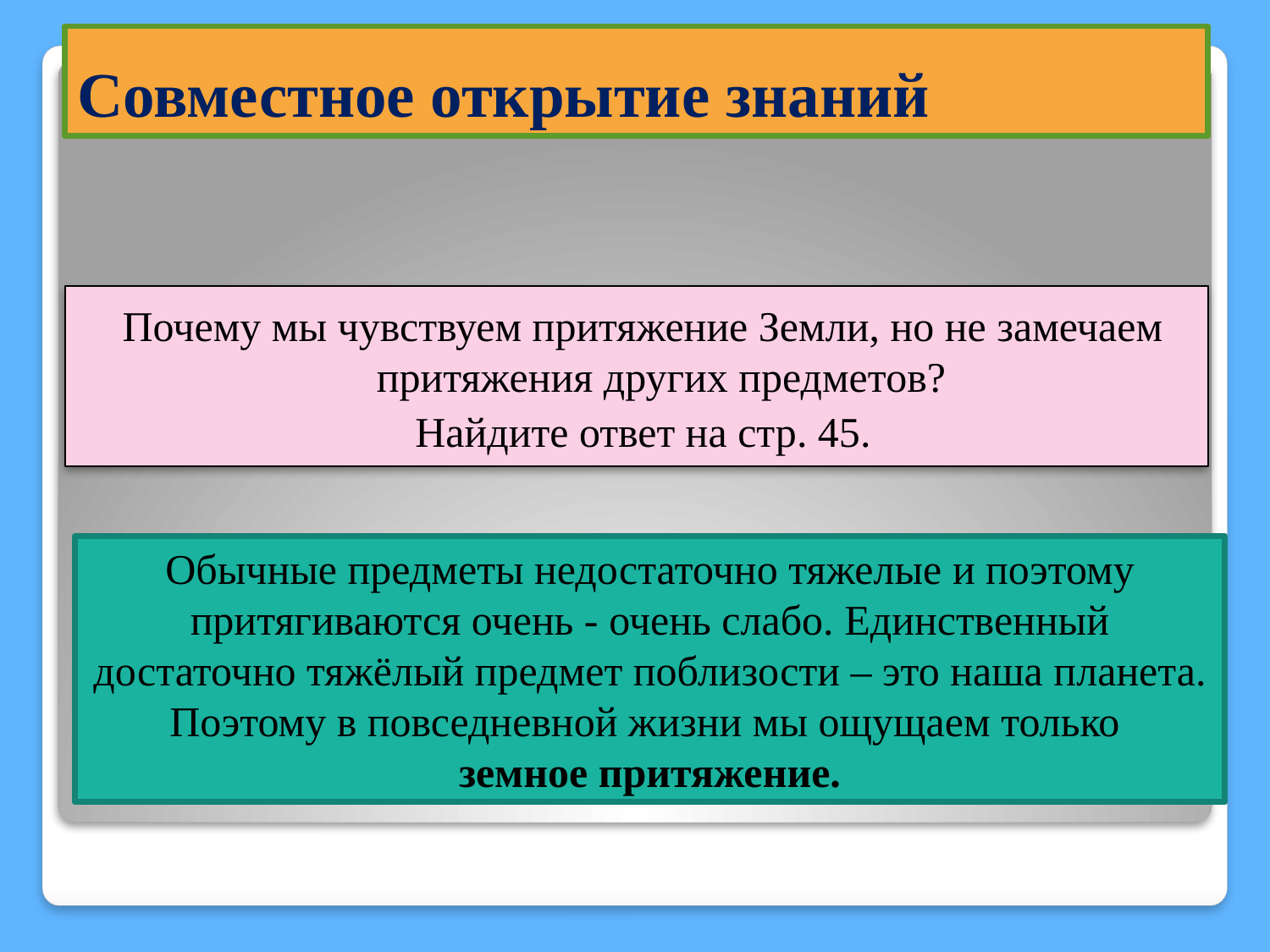

# Совместное открытие знаний
Почему мы чувствуем притяжение Земли, но не замечаем притяжения других предметов?
Найдите ответ на стр. 45.
Обычные предметы недостаточно тяжелые и поэтому притягиваются очень - очень слабо. Единственный достаточно тяжёлый предмет поблизости – это наша планета. Поэтому в повседневной жизни мы ощущаем только
земное притяжение.